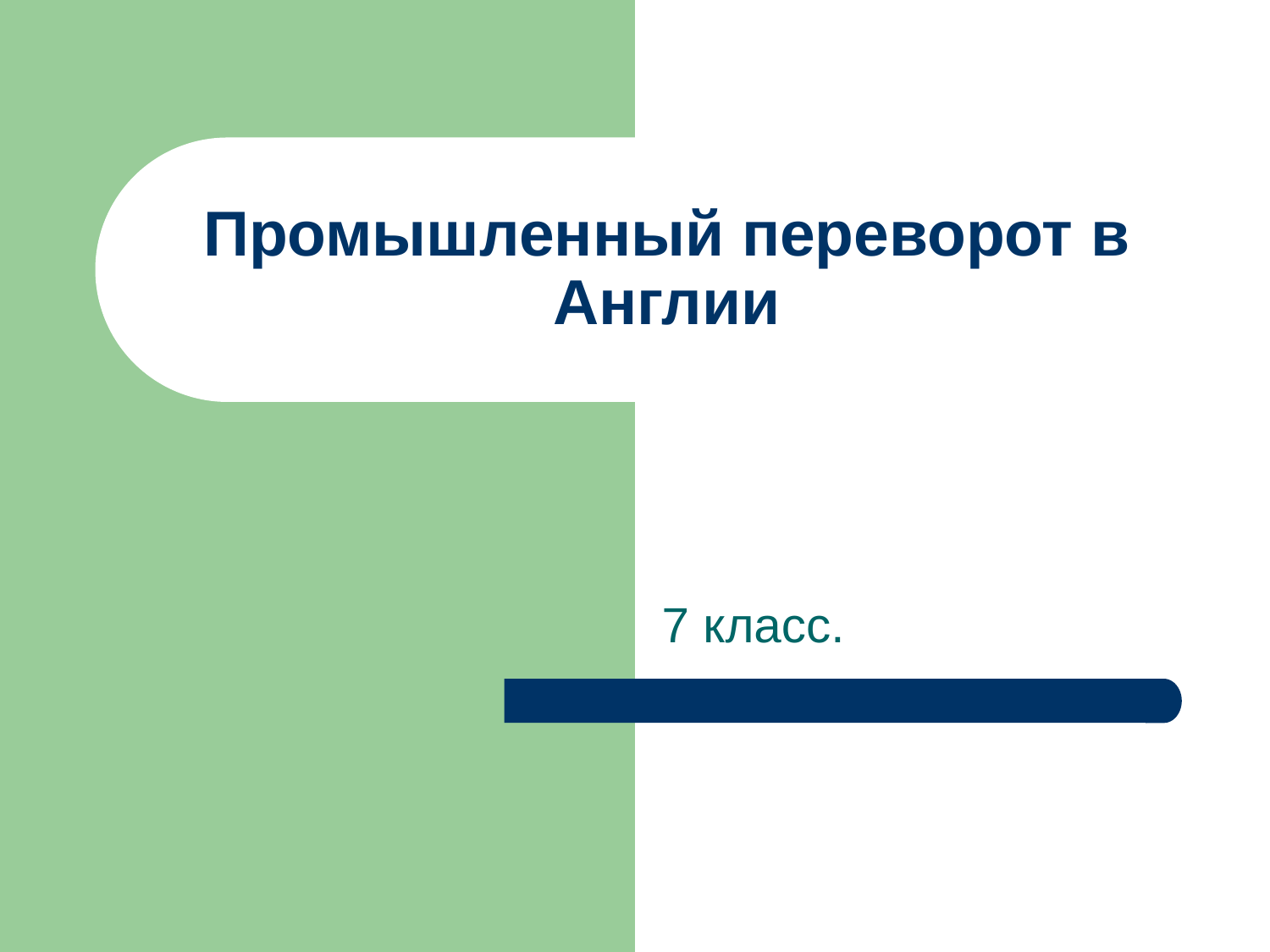

# Промышленный переворот в Англии
7 класс.